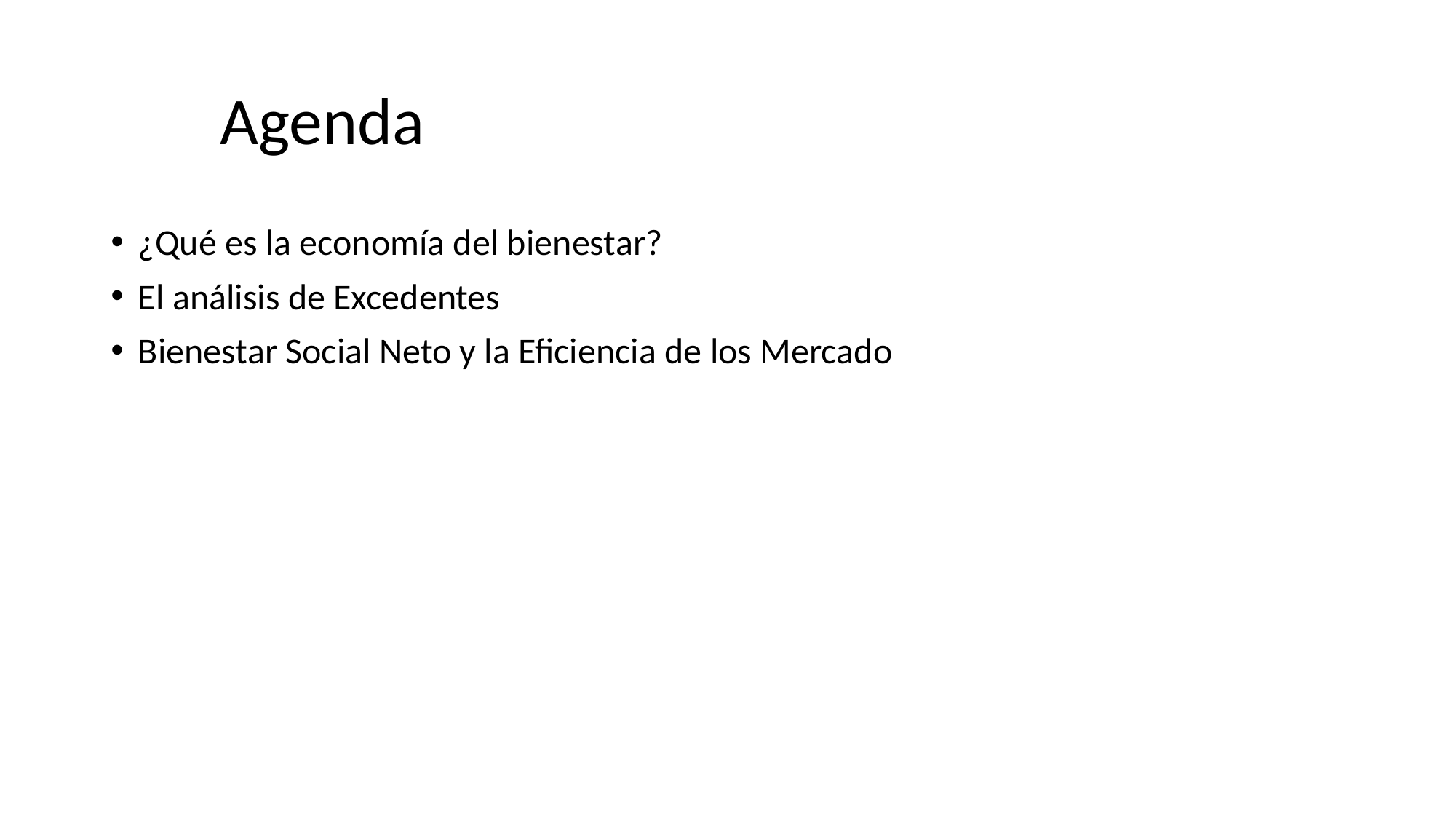

# Agenda
¿Qué es la economía del bienestar?
El análisis de Excedentes
Bienestar Social Neto y la Eficiencia de los Mercado